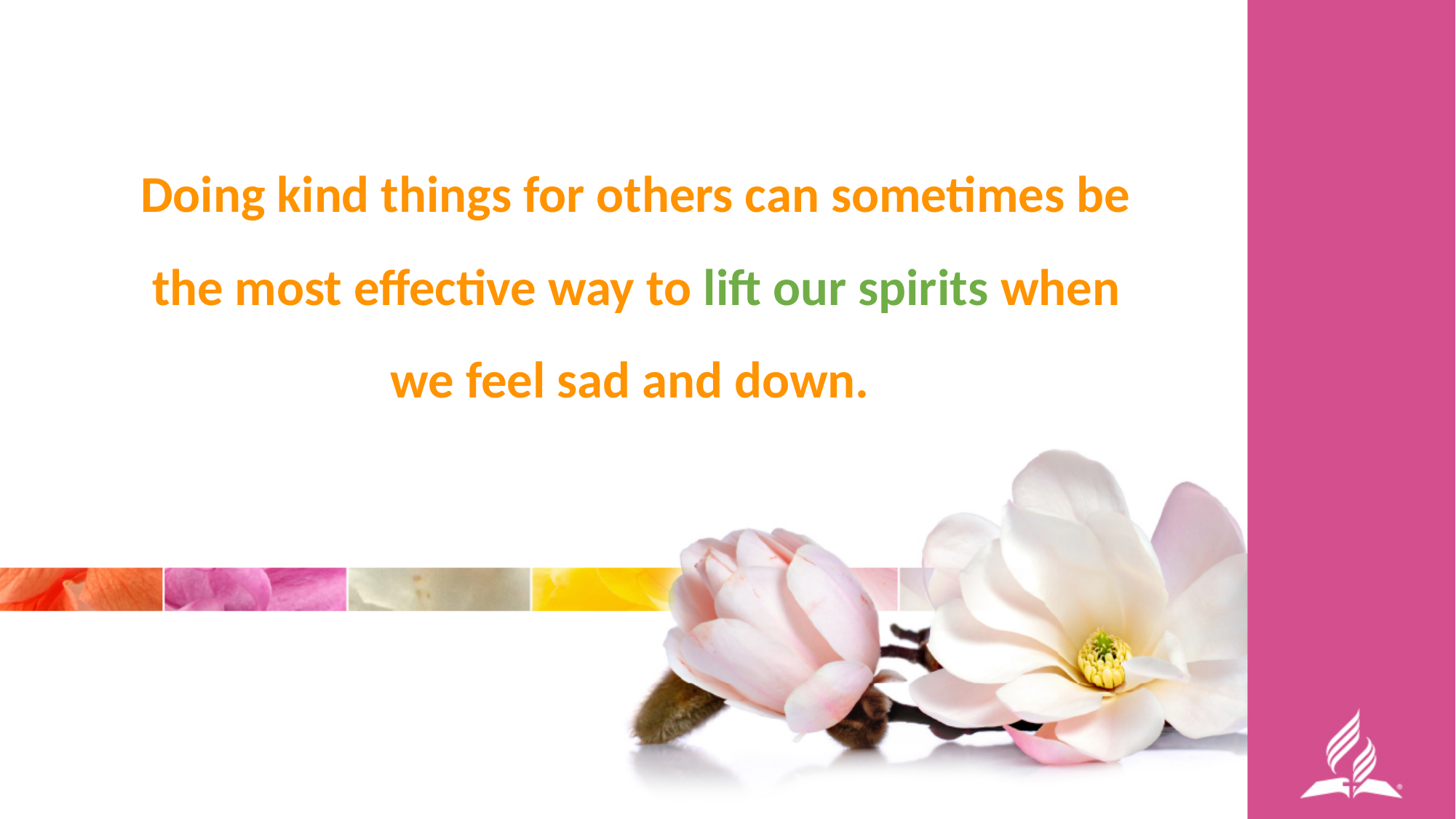

Doing kind things for others can sometimes be the most effective way to lift our spirits when we feel sad and down.